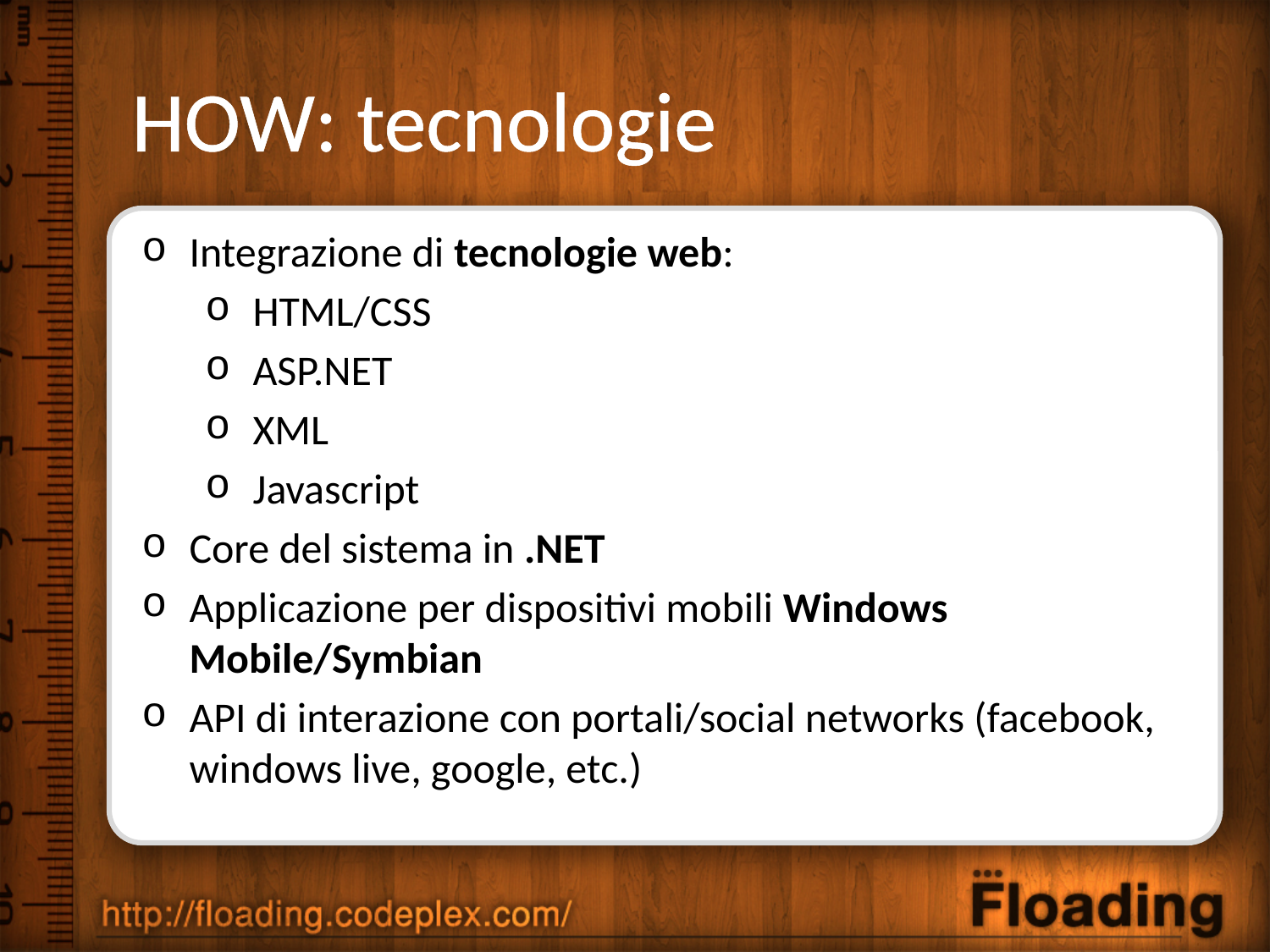

# HOW: tecnologie

Integrazione di tecnologie web:
HTML/CSS
ASP.NET
XML
Javascript
Core del sistema in .NET
Applicazione per dispositivi mobili Windows Mobile/Symbian
API di interazione con portali/social networks (facebook, windows live, google, etc.)